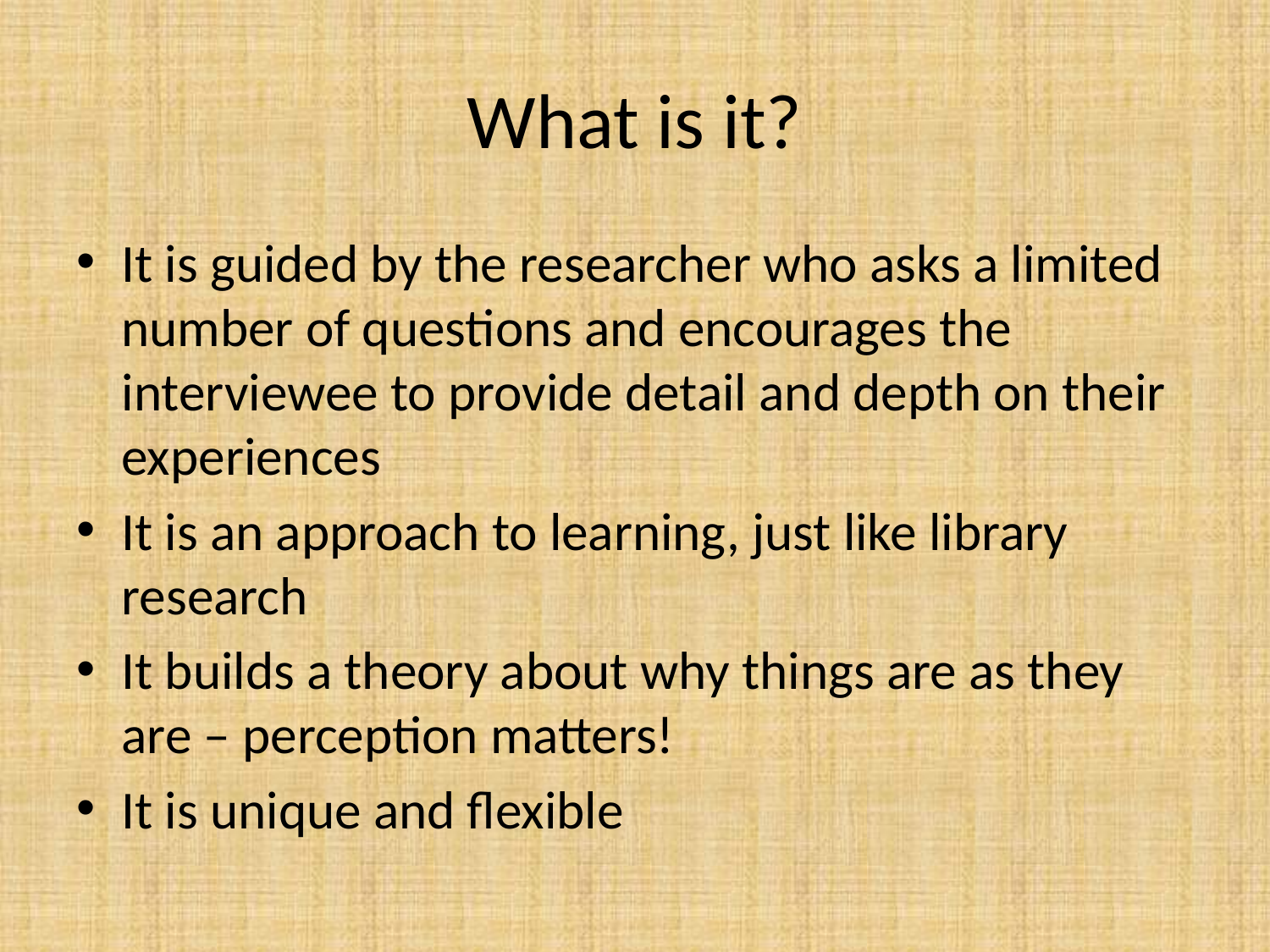

# What is it?
It is guided by the researcher who asks a limited number of questions and encourages the interviewee to provide detail and depth on their experiences
It is an approach to learning, just like library research
It builds a theory about why things are as they are – perception matters!
It is unique and flexible